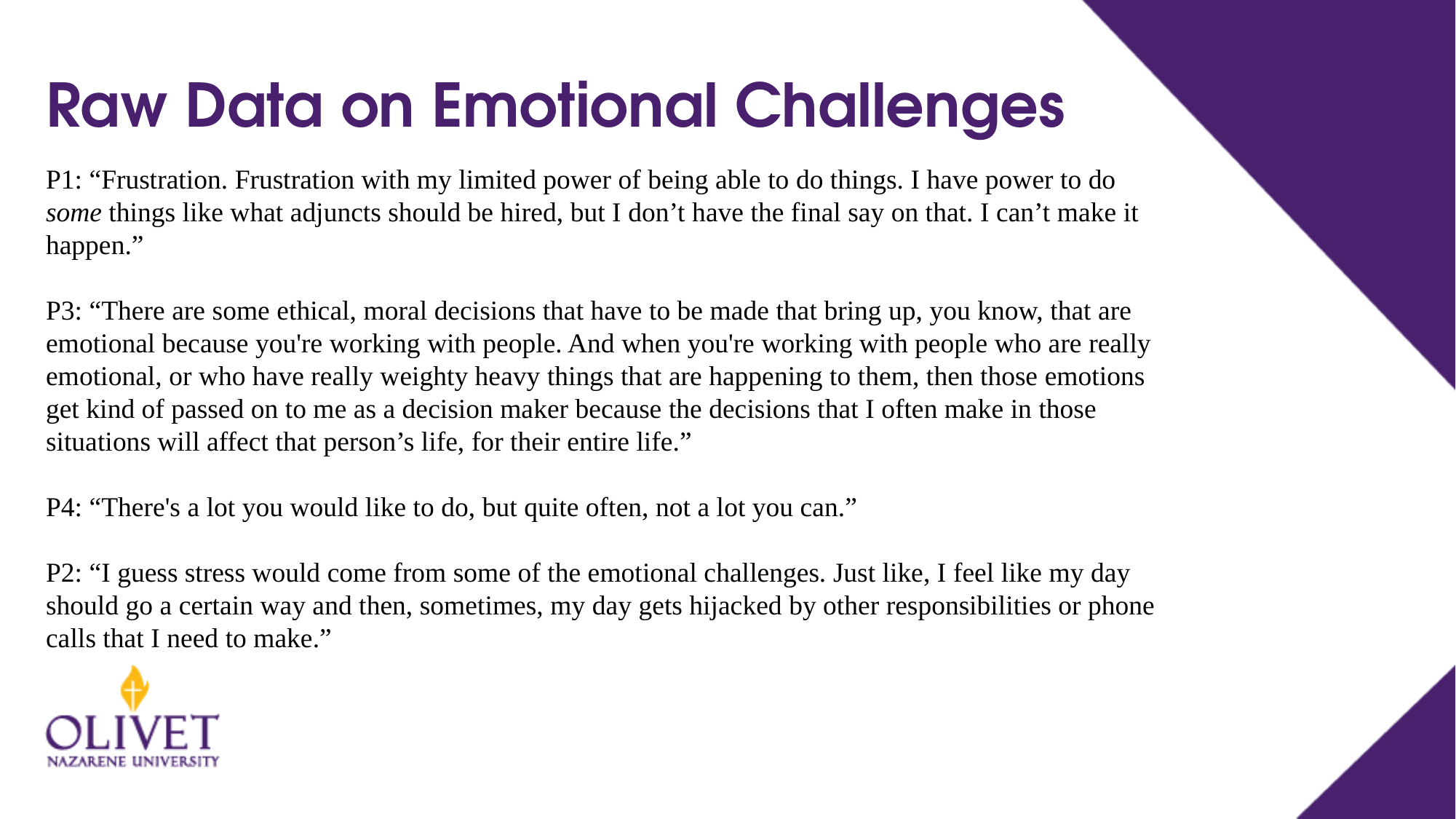

# Raw Data on Emotional Challenges
P1: “Frustration. Frustration with my limited power of being able to do things. I have power to do some things like what adjuncts should be hired, but I don’t have the final say on that. I can’t make it happen.”

P3: “There are some ethical, moral decisions that have to be made that bring up, you know, that are emotional because you're working with people. And when you're working with people who are really emotional, or who have really weighty heavy things that are happening to them, then those emotions get kind of passed on to me as a decision maker because the decisions that I often make in those situations will affect that person’s life, for their entire life.”

P4: “There's a lot you would like to do, but quite often, not a lot you can.”

P2: “I guess stress would come from some of the emotional challenges. Just like, I feel like my day should go a certain way and then, sometimes, my day gets hijacked by other responsibilities or phone calls that I need to make.”

SELF-PERCEPTION